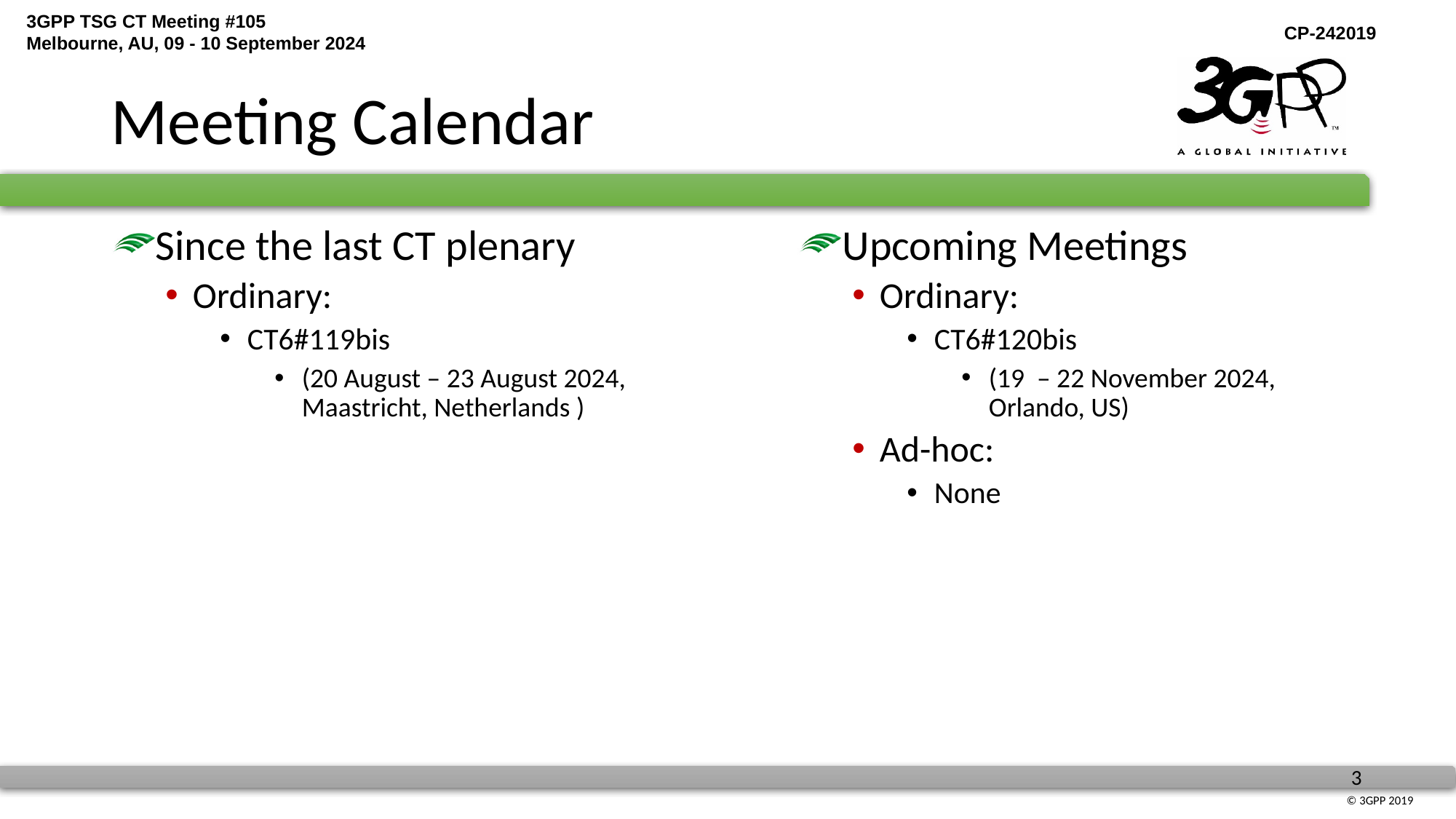

# Meeting Calendar
Since the last CT plenary
Ordinary:
CT6#119bis
(20 August – 23 August 2024, Maastricht, Netherlands )
Upcoming Meetings
Ordinary:
CT6#120bis
(19  – 22 November 2024, Orlando, US)
Ad-hoc:
None